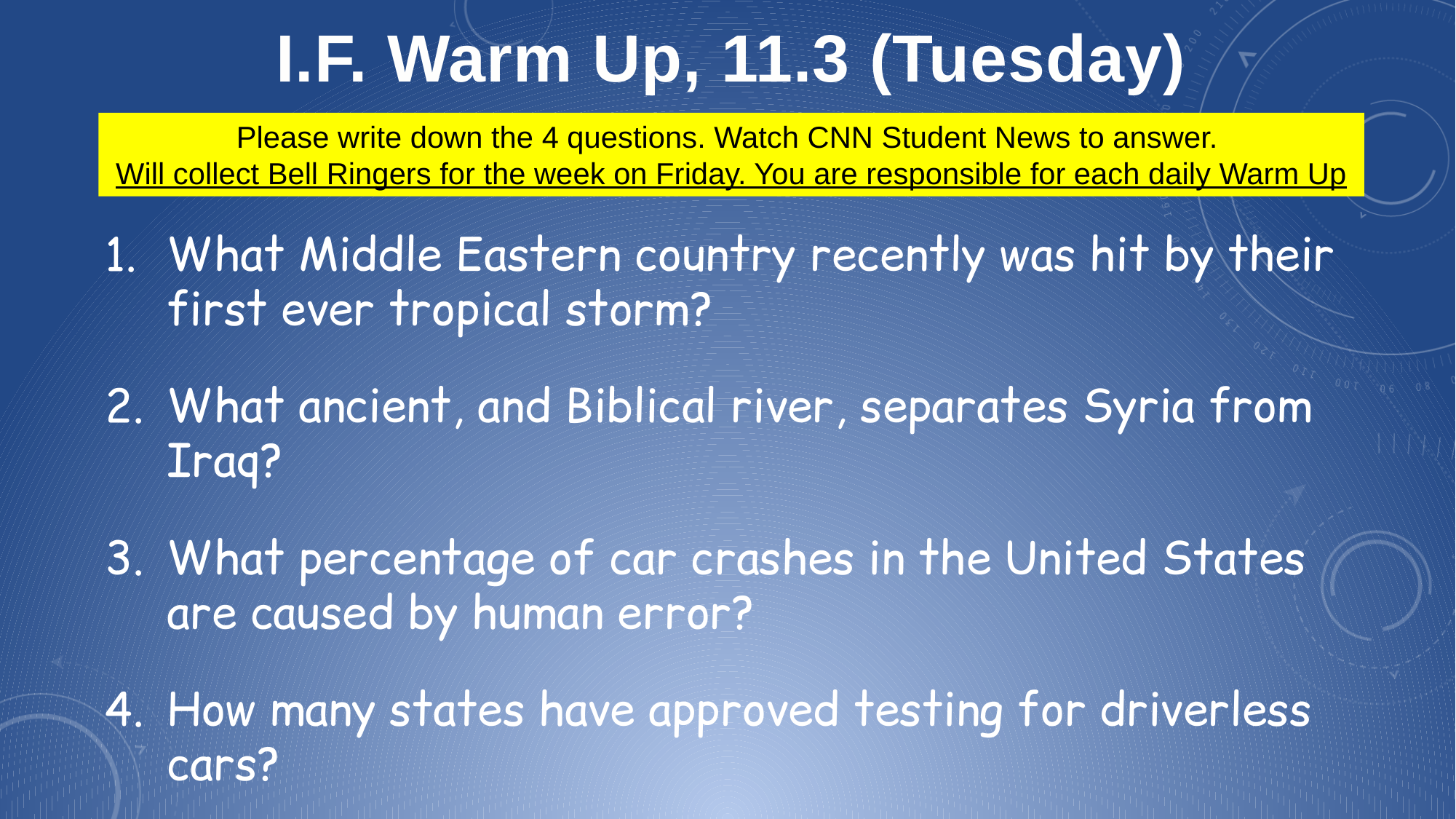

I.F. Warm Up, 11.3 (Tuesday)
Please write down the 4 questions. Watch CNN Student News to answer.
Will collect Bell Ringers for the week on Friday. You are responsible for each daily Warm Up
What Middle Eastern country recently was hit by their first ever tropical storm?
What ancient, and Biblical river, separates Syria from Iraq?
What percentage of car crashes in the United States are caused by human error?
How many states have approved testing for driverless cars?